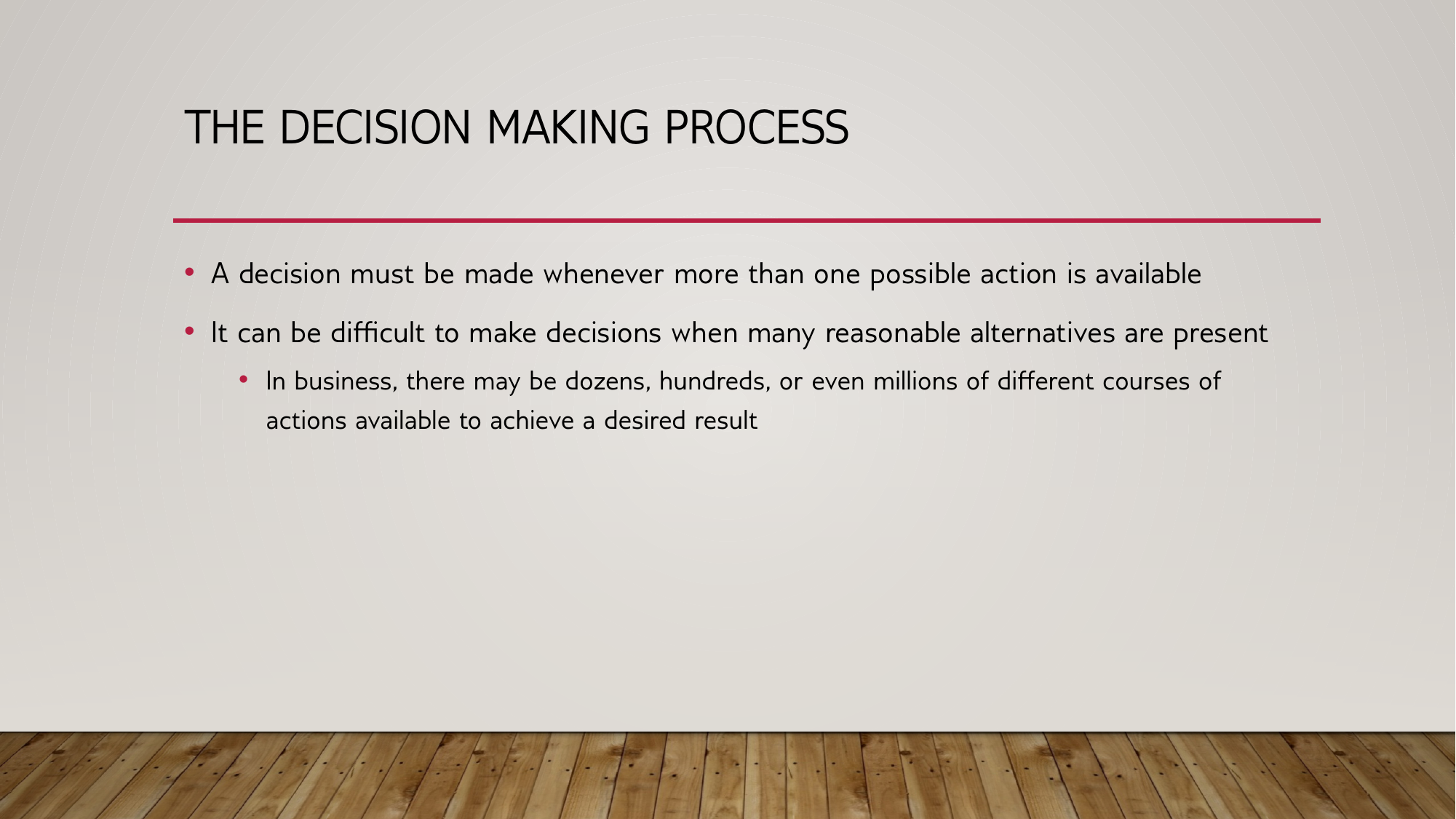

# The decision making process
A decision must be made whenever more than one possible action is available
It can be difficult to make decisions when many reasonable alternatives are present
In business, there may be dozens, hundreds, or even millions of different courses of actions available to achieve a desired result